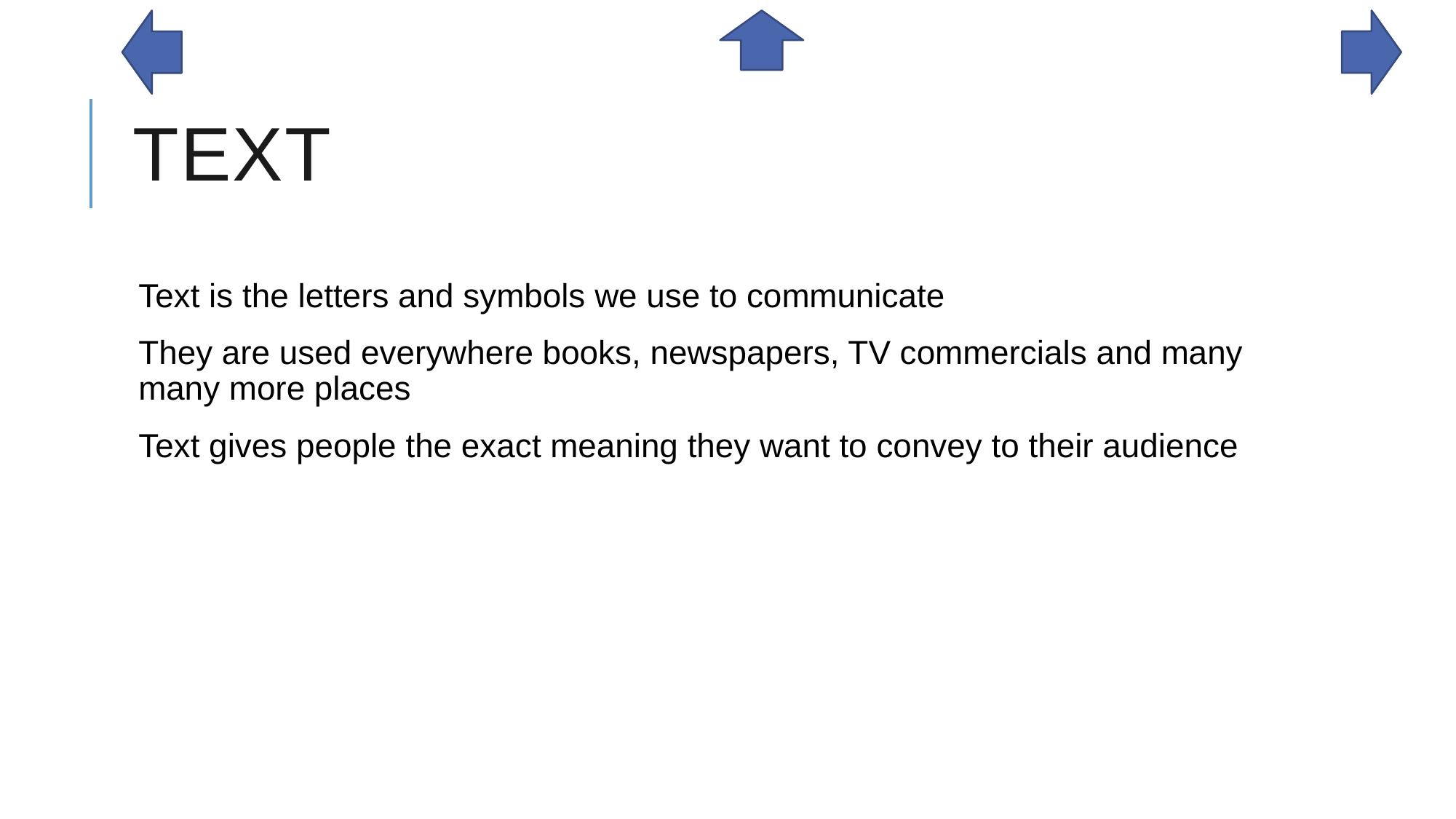

# TEXT
Text is the letters and symbols we use to communicate
They are used everywhere books, newspapers, TV commercials and many many more places
Text gives people the exact meaning they want to convey to their audience